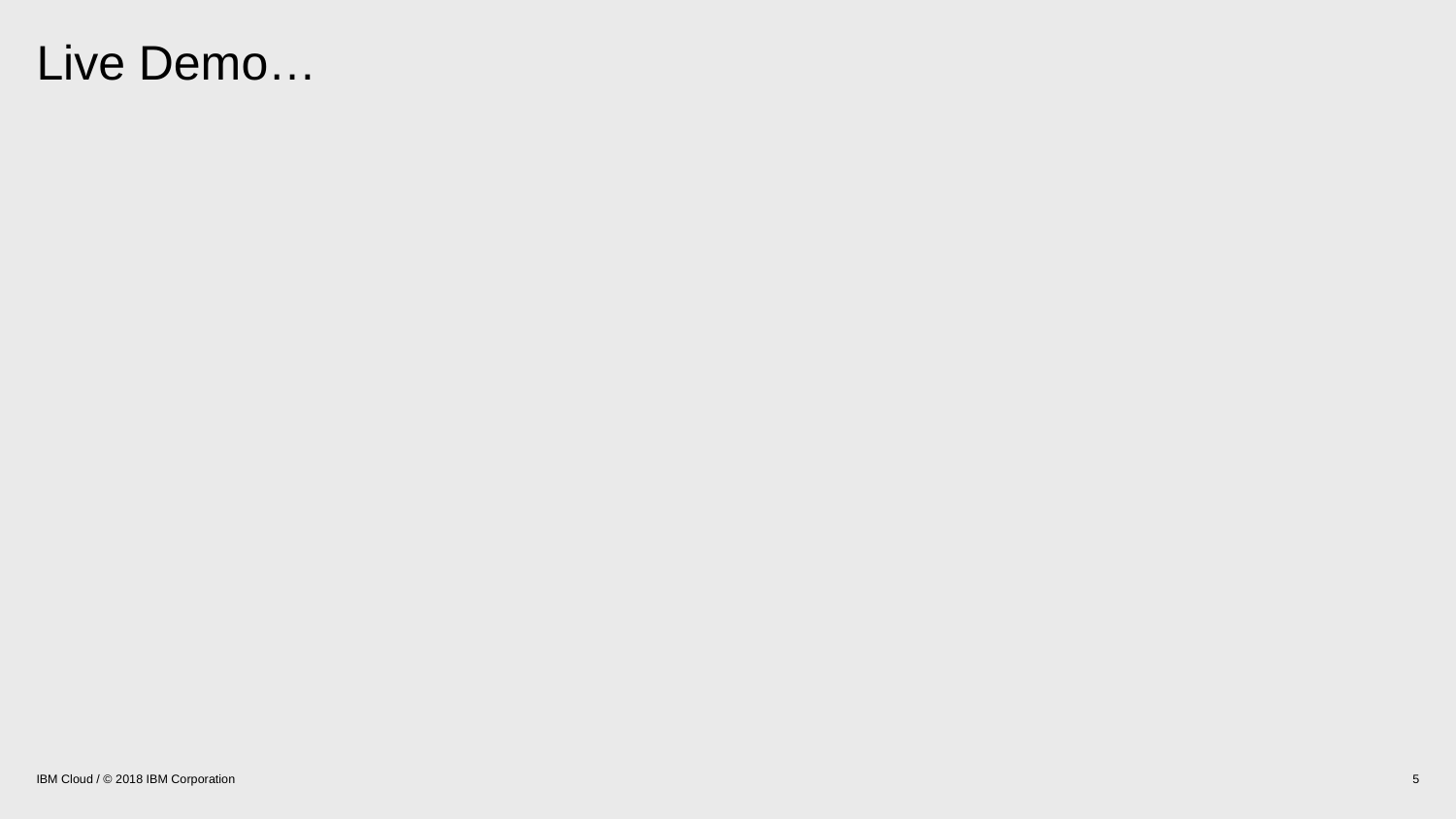

# Live Demo…
IBM Cloud / © 2018 IBM Corporation
5